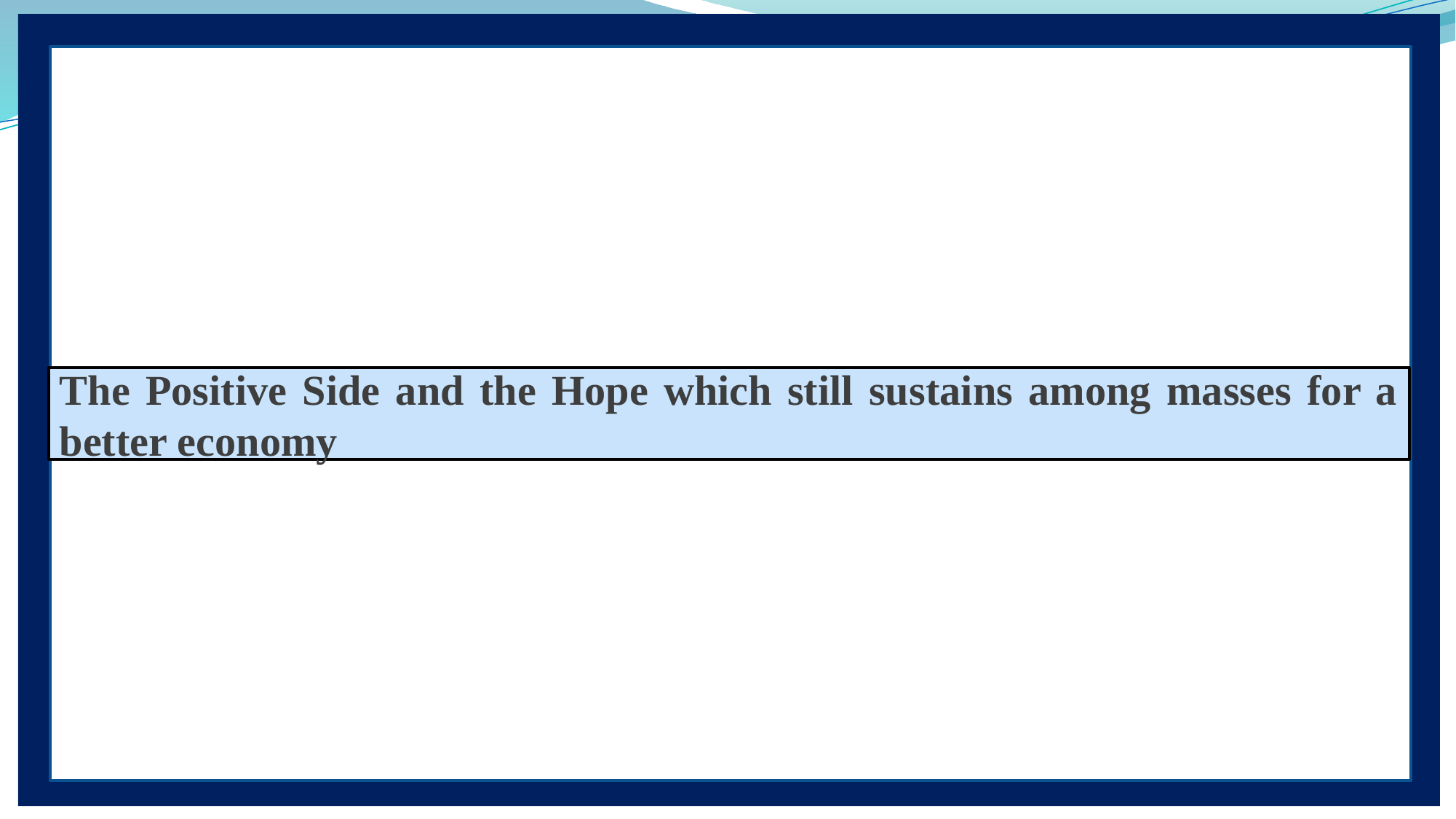

The Positive Side and the Hope which still sustains among masses for a better economy